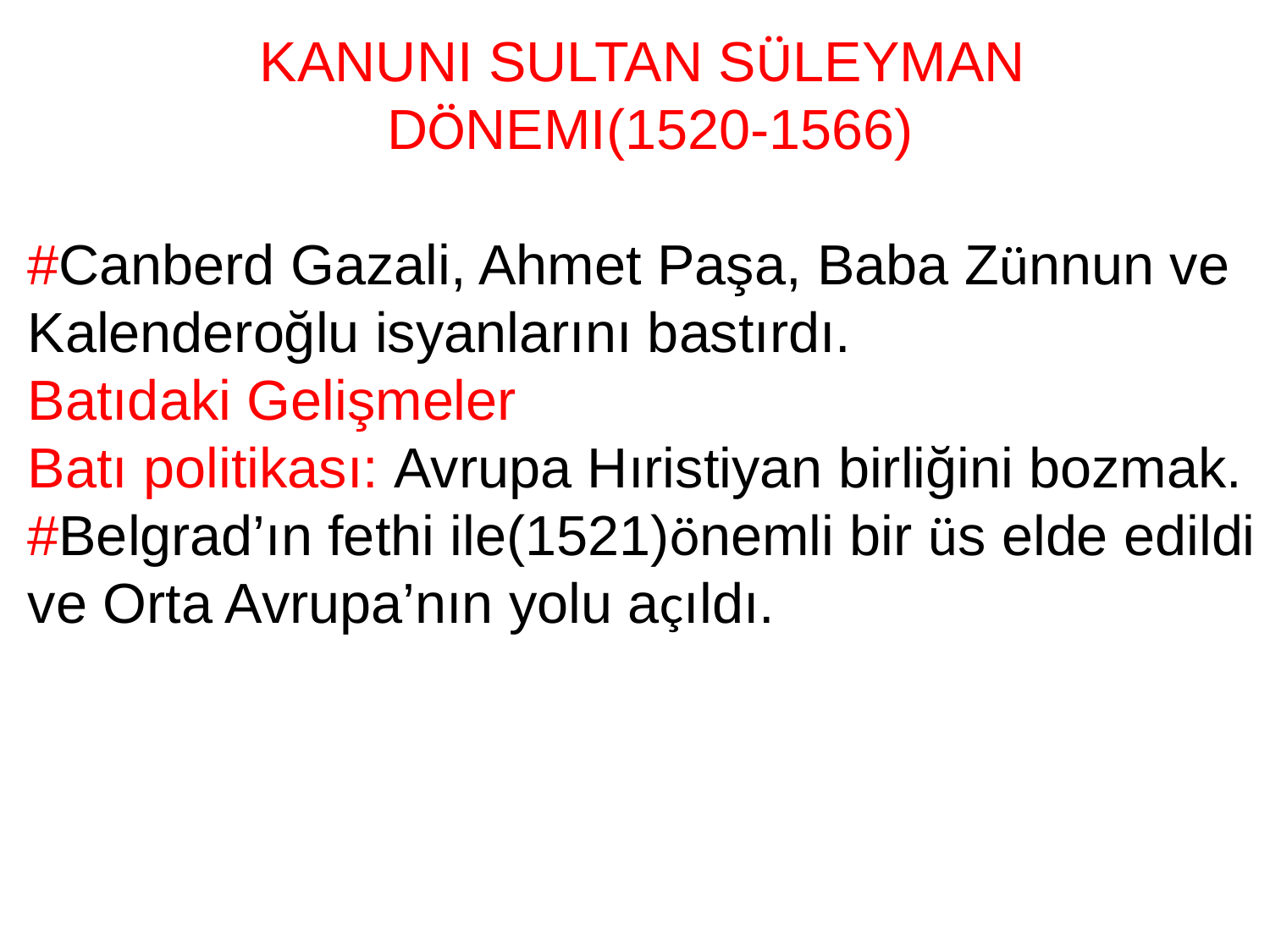

KANUNI SULTAN SÜLEYMAN
 DÖNEMI(1520-1566)

#Canberd Gazali, Ahmet Paşa, Baba Zünnun ve Kalenderoğlu isyanlarını bastırdı.
Batıdaki Gelişmeler
Batı politikası: Avrupa Hıristiyan birliğini bozmak.
#Belgrad’ın fethi ile(1521)önemli bir üs elde edildi ve Orta Avrupa’nın yolu açıldı.